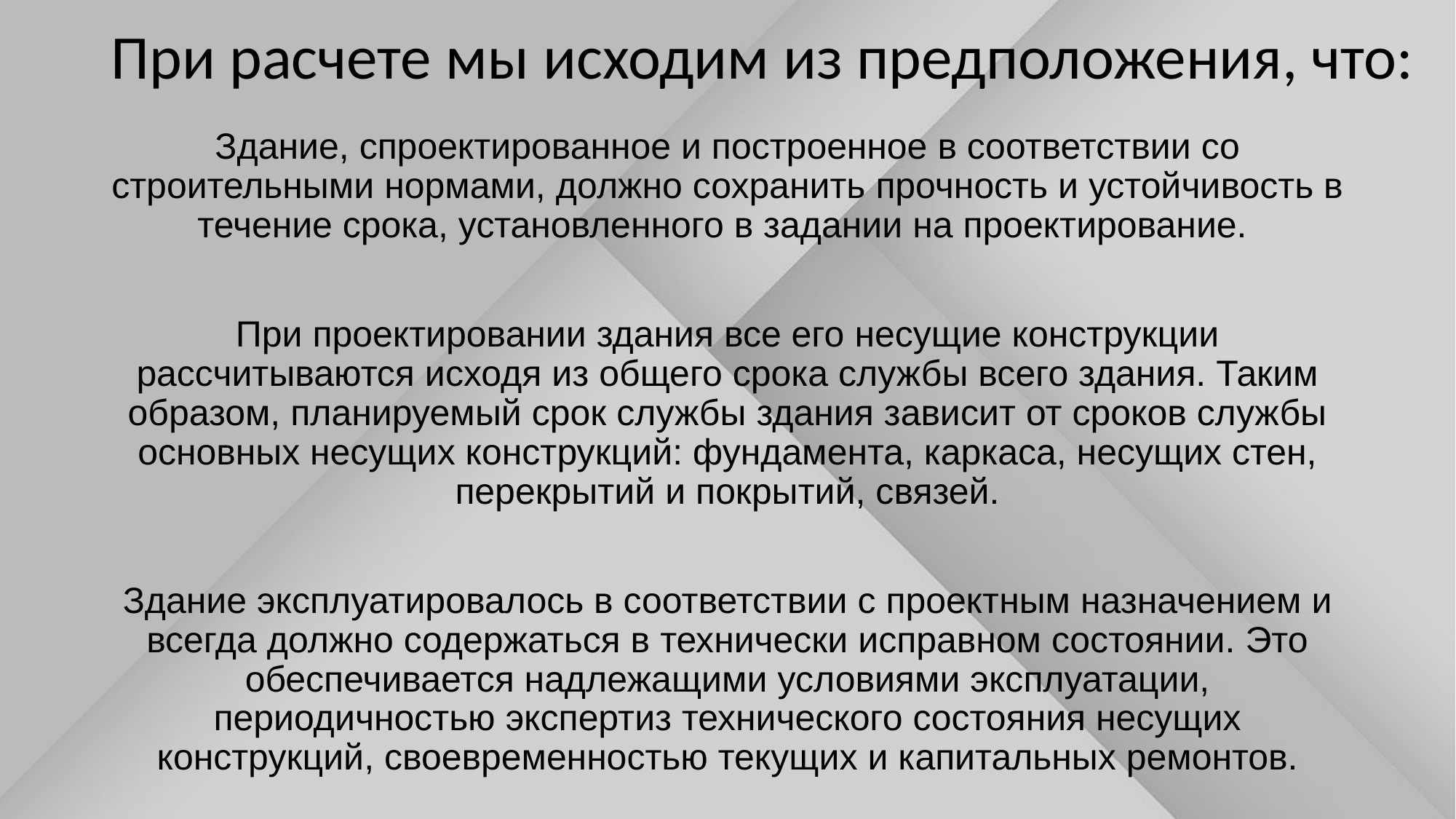

# При расчете мы исходим из предположения, что:
Здание, спроектированное и построенное в соответствии со строительными нормами, должно сохранить прочность и устойчивость в течение срока, установленного в задании на проектирование.

При проектировании здания все его несущие конструкции рассчитываются исходя из общего срока службы всего здания. Таким образом, планируемый срок службы здания зависит от сроков службы основных несущих конструкций: фундамента, каркаса, несущих стен, перекрытий и покрытий, связей.

Здание эксплуатировалось в соответствии с проектным назначением и всегда должно содержаться в технически исправном состоянии. Это обеспечивается надлежащими условиями эксплуатации, периодичностью экспертиз технического состояния несущих конструкций, своевременностью текущих и капитальных ремонтов.